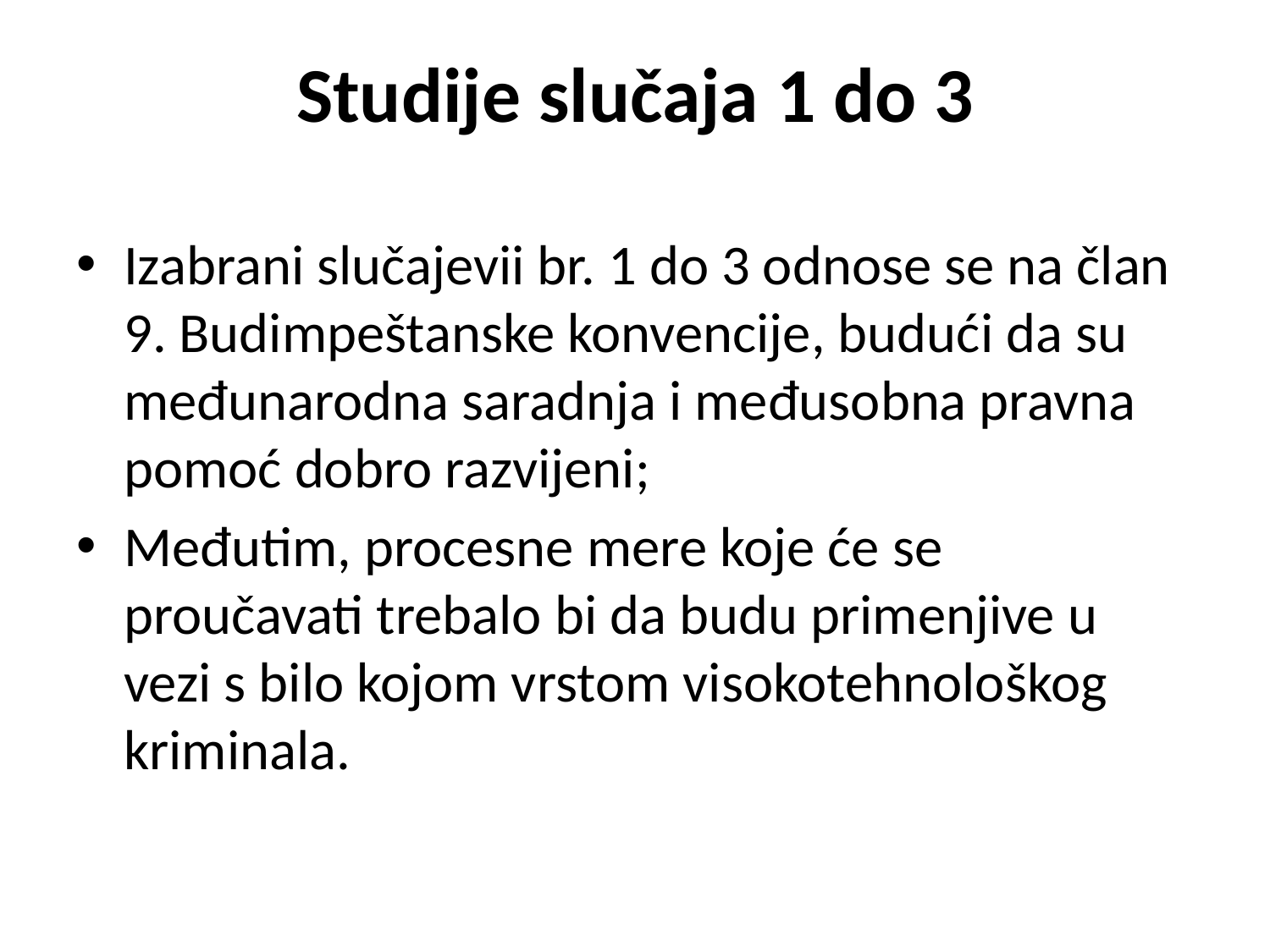

# Studije slučaja 1 do 3
Izabrani slučajevii br. 1 do 3 odnose se na član 9. Budimpeštanske konvencije, budući da su međunarodna saradnja i međusobna pravna pomoć dobro razvijeni;
Međutim, procesne mere koje će se proučavati trebalo bi da budu primenjive u vezi s bilo kojom vrstom visokotehnološkog kriminala.